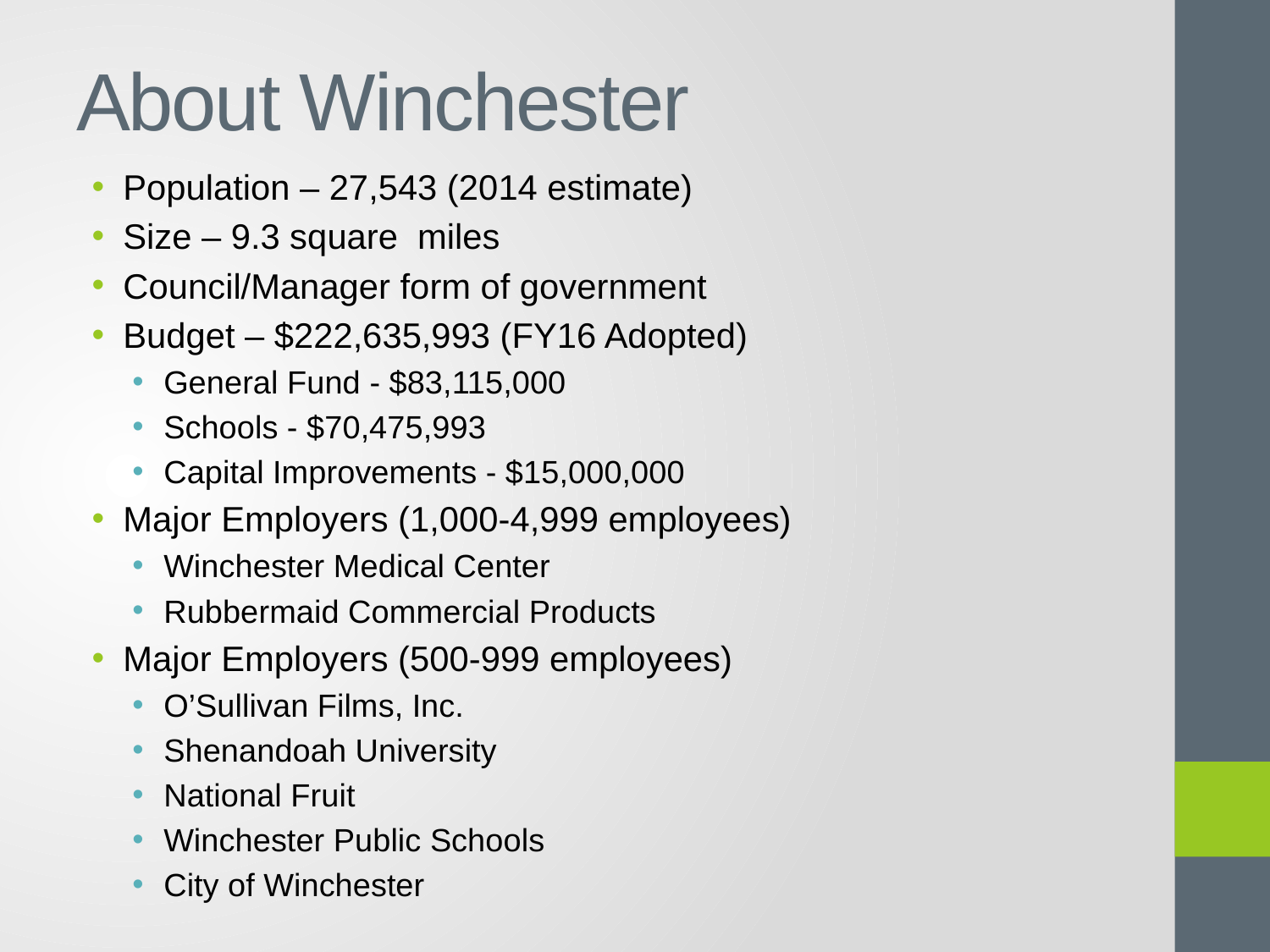

# About Winchester
Population – 27,543 (2014 estimate)
Size – 9.3 square  miles
Council/Manager form of government
Budget – $222,635,993 (FY16 Adopted)
General Fund - $83,115,000
Schools - $70,475,993
Capital Improvements - $15,000,000
Major Employers (1,000-4,999 employees)
Winchester Medical Center
Rubbermaid Commercial Products
Major Employers (500-999 employees)
O’Sullivan Films, Inc.
Shenandoah University
National Fruit
Winchester Public Schools
City of Winchester